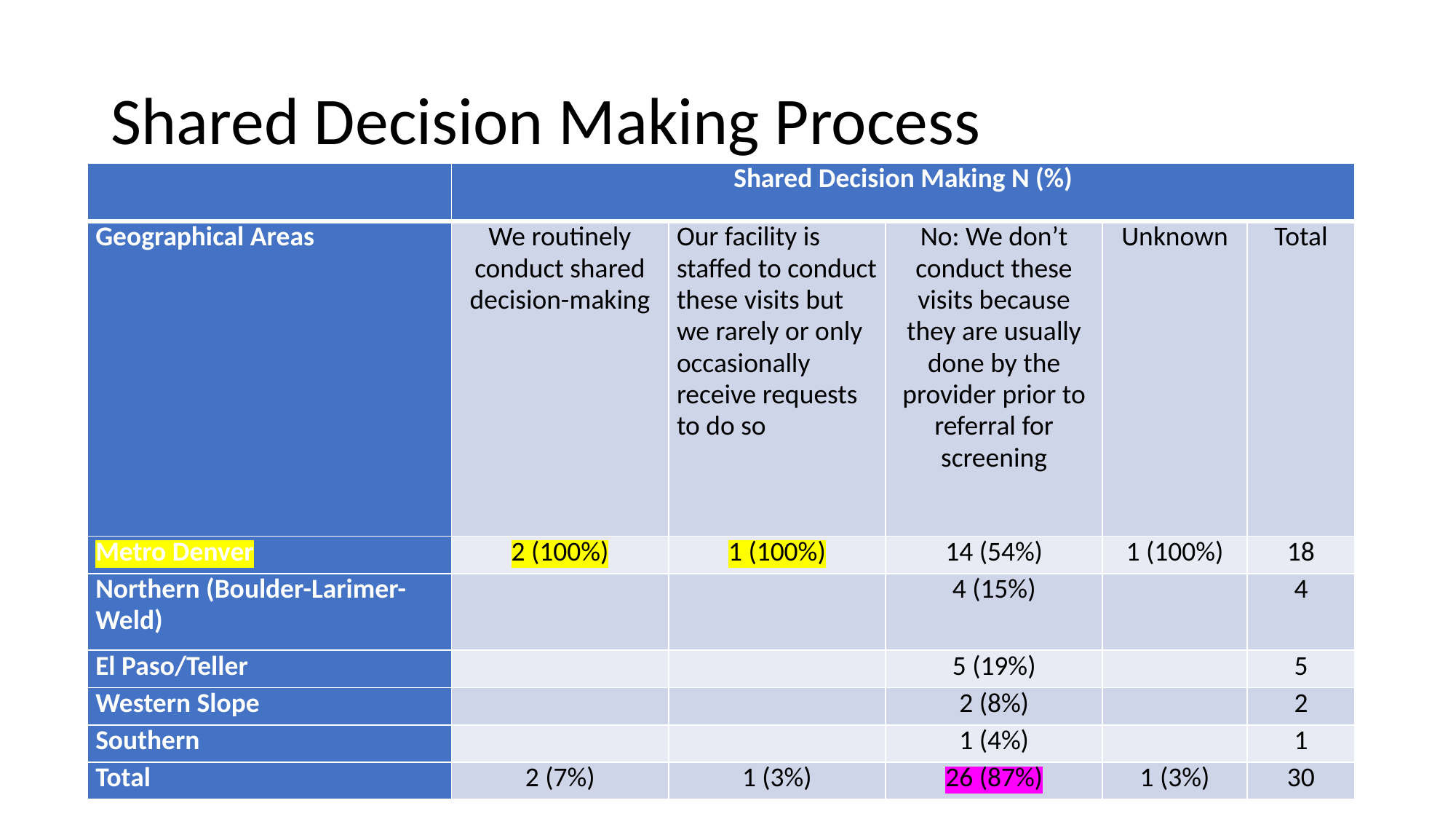

# Shared Decision Making Process
|  | Shared Decision Making N (%) |  |  |  |  |
| --- | --- | --- | --- | --- | --- |
| Geographical Areas | We routinely conduct shared decision-making | Our facility is staffed to conduct these visits but we rarely or only occasionally receive requests to do so | No: We don’t conduct these visits because they are usually done by the provider prior to referral for screening | Unknown | Total |
| Metro Denver | 2 (100%) | 1 (100%) | 14 (54%) | 1 (100%) | 18 |
| Northern (Boulder-Larimer-Weld) |  |  | 4 (15%) |  | 4 |
| El Paso/Teller |  |  | 5 (19%) |  | 5 |
| Western Slope |  |  | 2 (8%) |  | 2 |
| Southern |  |  | 1 (4%) |  | 1 |
| Total | 2 (7%) | 1 (3%) | 26 (87%) | 1 (3%) | 30 |